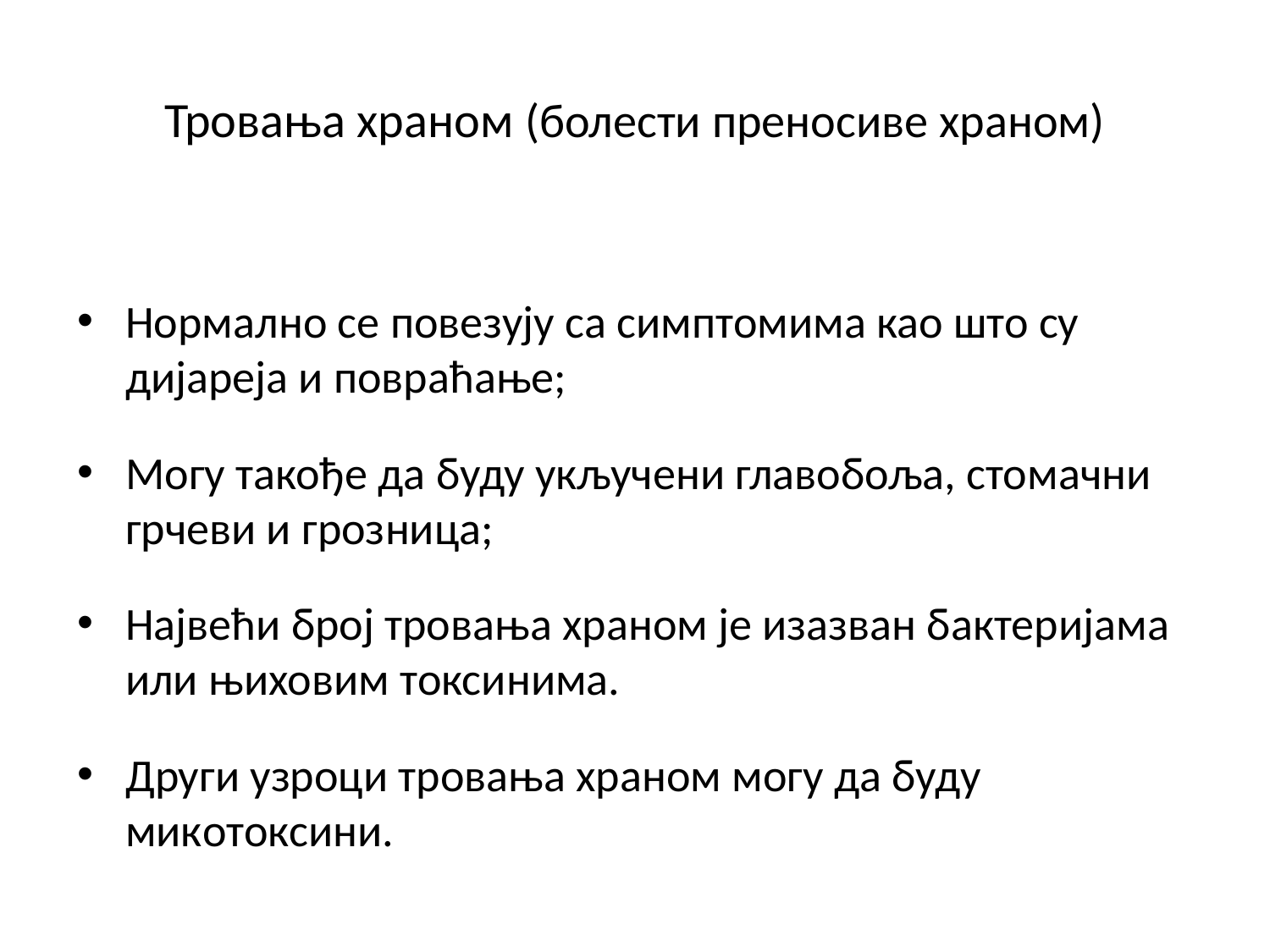

# Тровања храном (болести преносиве храном)
Нормално се повезују са симптомима као што су дијареја и повраћање;

Могу такође да буду укључени главобоља, стомачни грчеви и грозница;

Највећи број тровања храном је изазван бактеријама или њиховим токсинима.

Други узроци тровања храном могу да буду микотоксини.